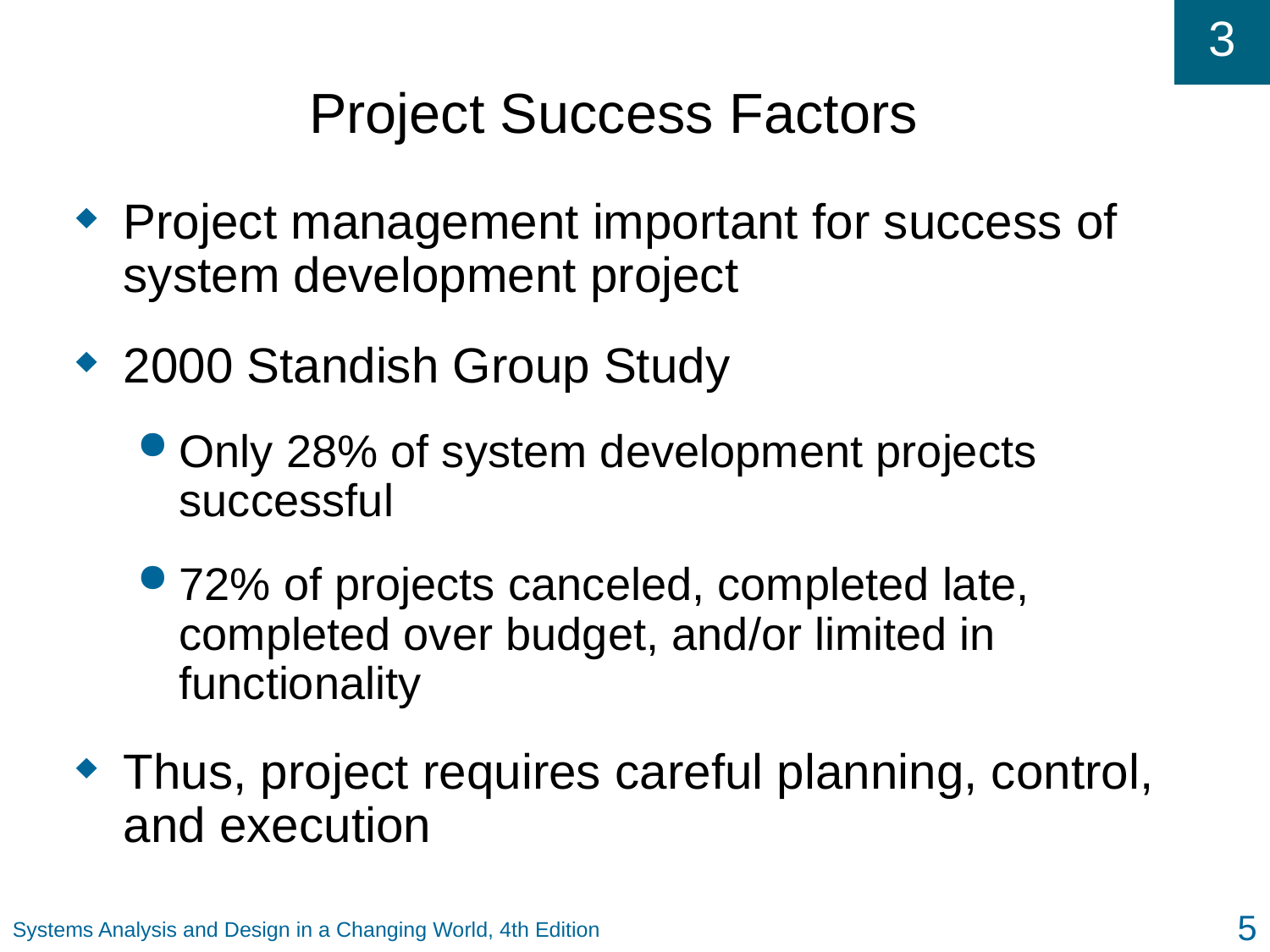

# Project Success Factors
Project management important for success of system development project
2000 Standish Group Study
Only 28% of system development projects successful
72% of projects canceled, completed late, completed over budget, and/or limited in functionality
Thus, project requires careful planning, control, and execution
5
Systems Analysis and Design in a Changing World, 4th Edition